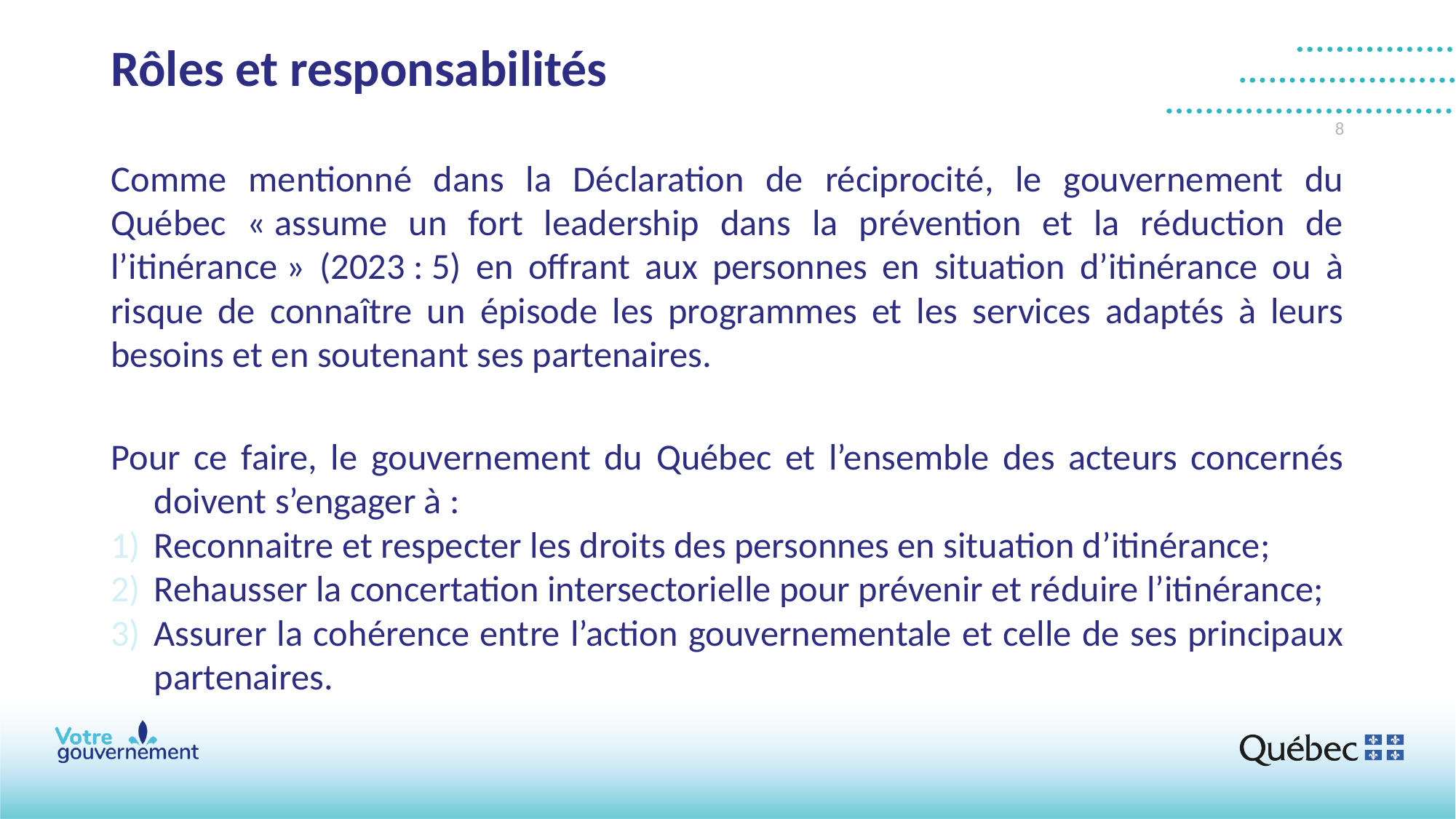

# Rôles et responsabilités
8
Comme mentionné dans la Déclaration de réciprocité, le gouvernement du Québec « assume un fort leadership dans la prévention et la réduction de l’itinérance » (2023 : 5) en offrant aux personnes en situation d’itinérance ou à risque de connaître un épisode les programmes et les services adaptés à leurs besoins et en soutenant ses partenaires.

Pour ce faire, le gouvernement du Québec et l’ensemble des acteurs concernés doivent s’engager à :
Reconnaitre et respecter les droits des personnes en situation d’itinérance;
Rehausser la concertation intersectorielle pour prévenir et réduire l’itinérance;
Assurer la cohérence entre l’action gouvernementale et celle de ses principaux partenaires.